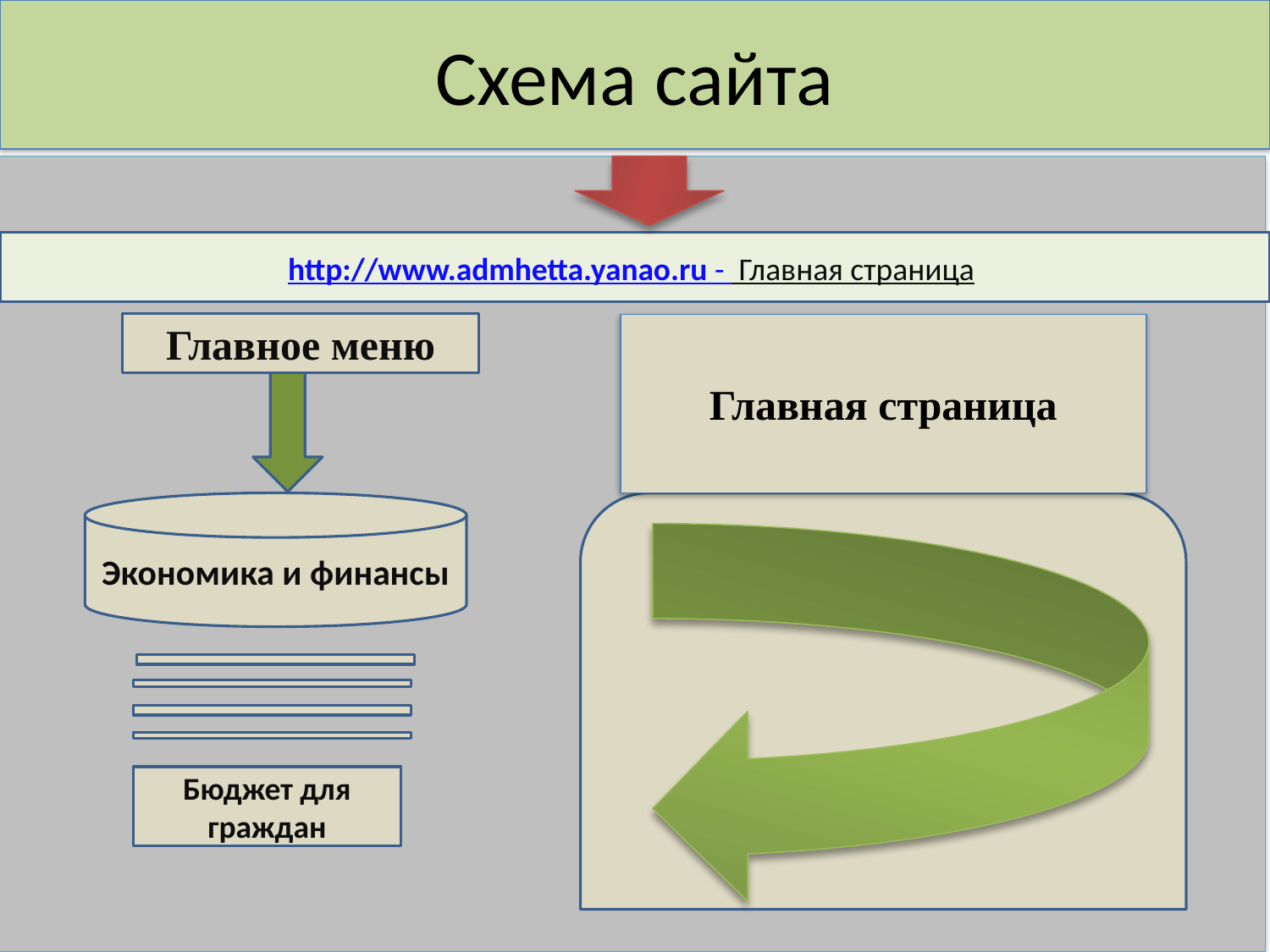

# Схема сайта

http://www.admhetta.yanao.ru -  Главная страница
Главное меню
Главная страница

Экономика и финансы

Бюджет для граждан